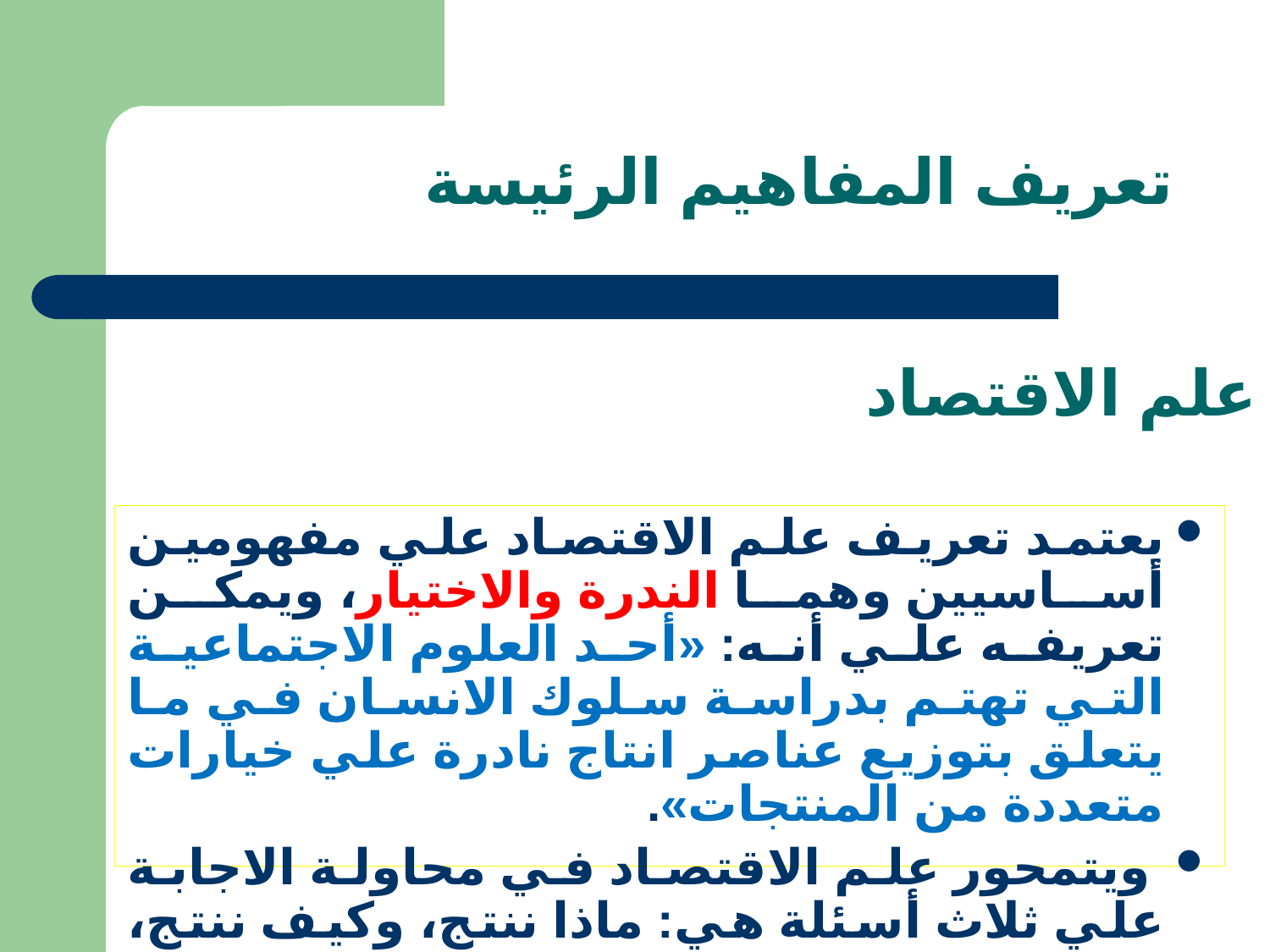

# تعريف المفاهيم الرئيسة
علم الاقتصاد
يعتمد تعريف علم الاقتصاد علي مفهومين أساسيين وهما الندرة والاختيار، ويمكن تعريفه علي أنه: «أحد العلوم الاجتماعية التي تهتم بدراسة سلوك الانسان في ما يتعلق بتوزيع عناصر انتاج نادرة علي خيارات متعددة من المنتجات».
 ويتمحور علم الاقتصاد في محاولة الاجابة علي ثلاث أسئلة هي: ماذا ننتج، وكيف ننتج، ولمن ننتج؟